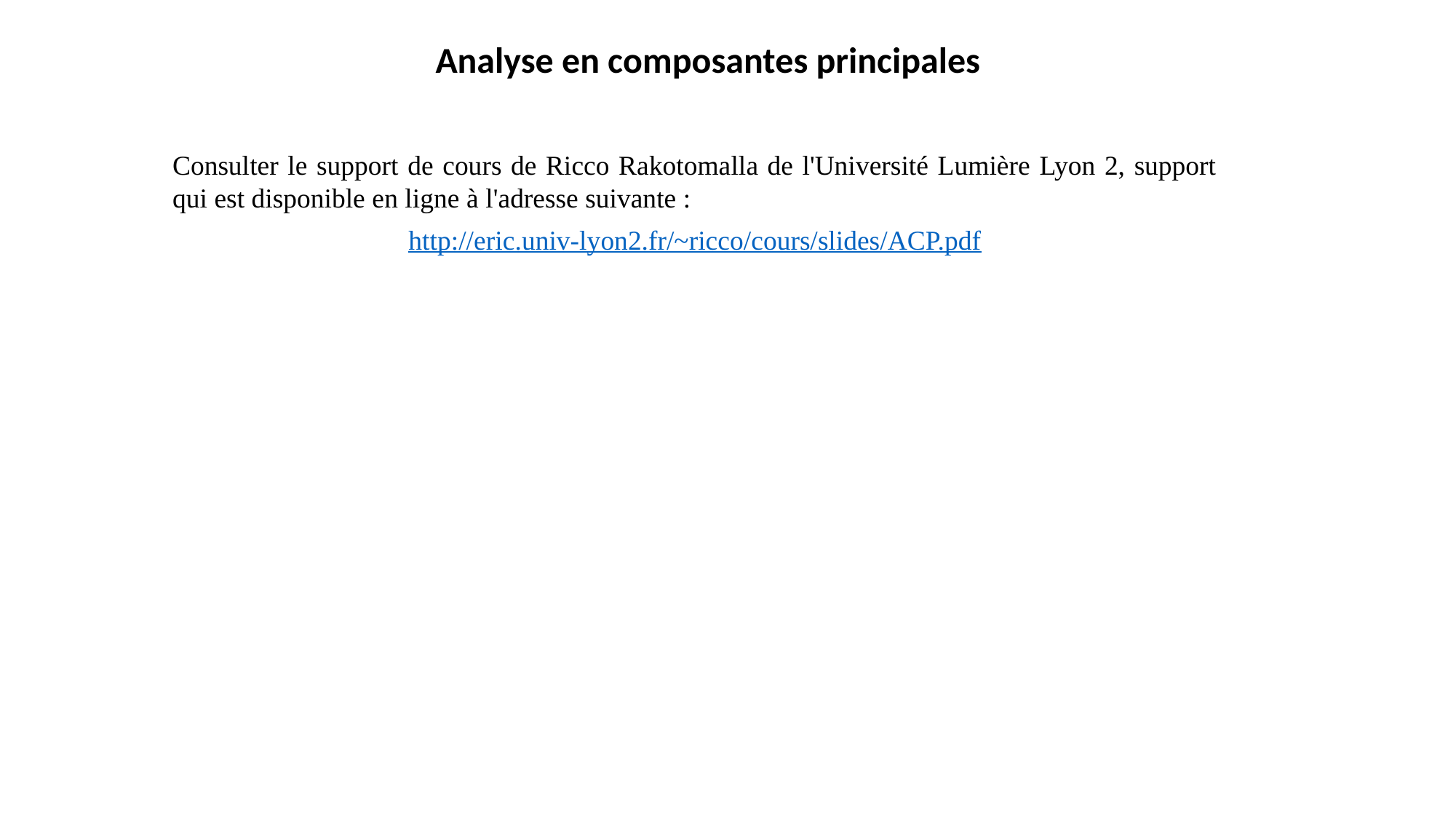

Analyse en composantes principales
Consulter le support de cours de Ricco Rakotomalla de l'Université Lumière Lyon 2, support qui est disponible en ligne à l'adresse suivante :
http://eric.univ-lyon2.fr/~ricco/cours/slides/ACP.pdf